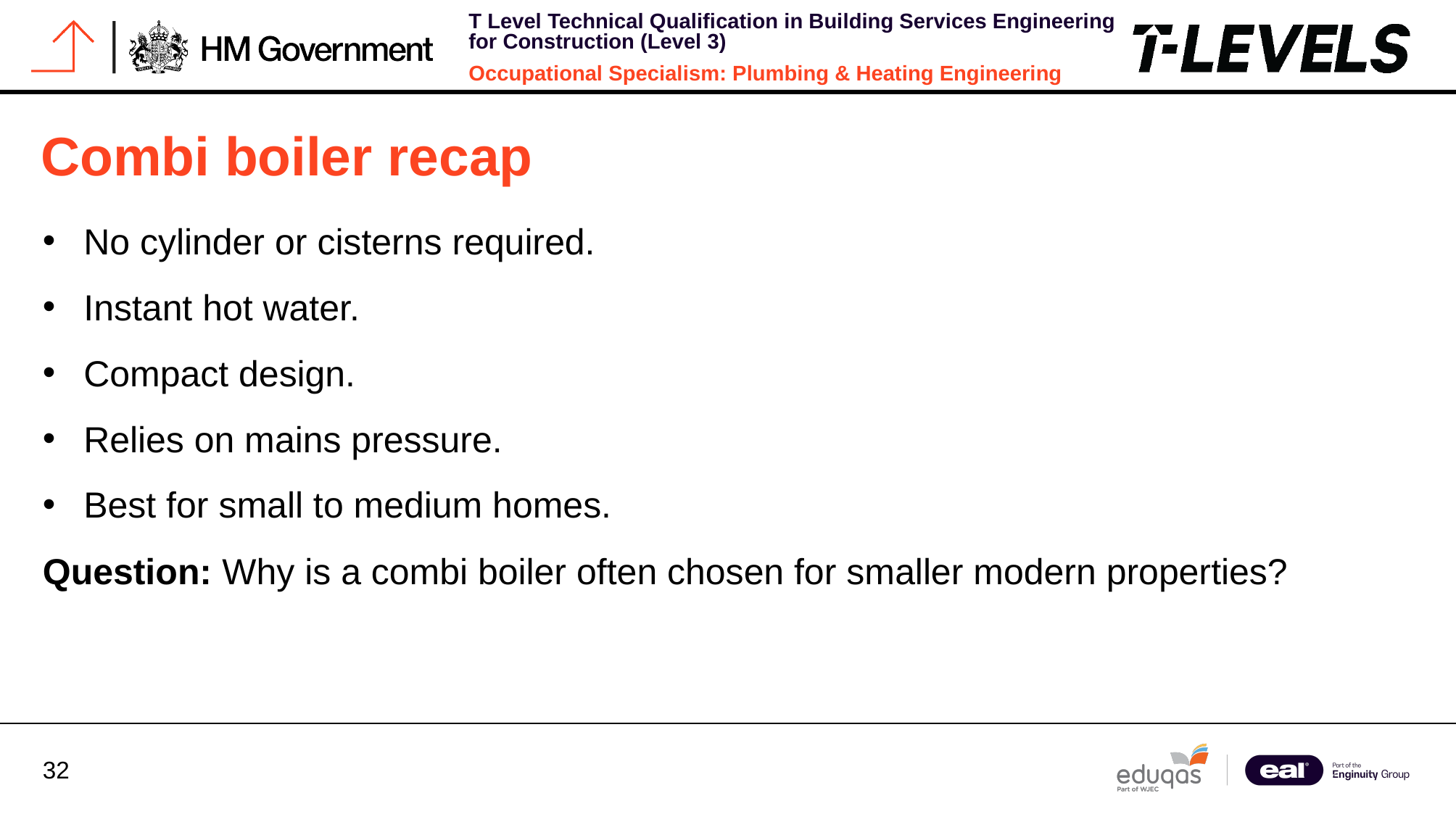

# Combi boiler recap
No cylinder or cisterns required.
Instant hot water.
Compact design.
Relies on mains pressure.
Best for small to medium homes.
Question: Why is a combi boiler often chosen for smaller modern properties?